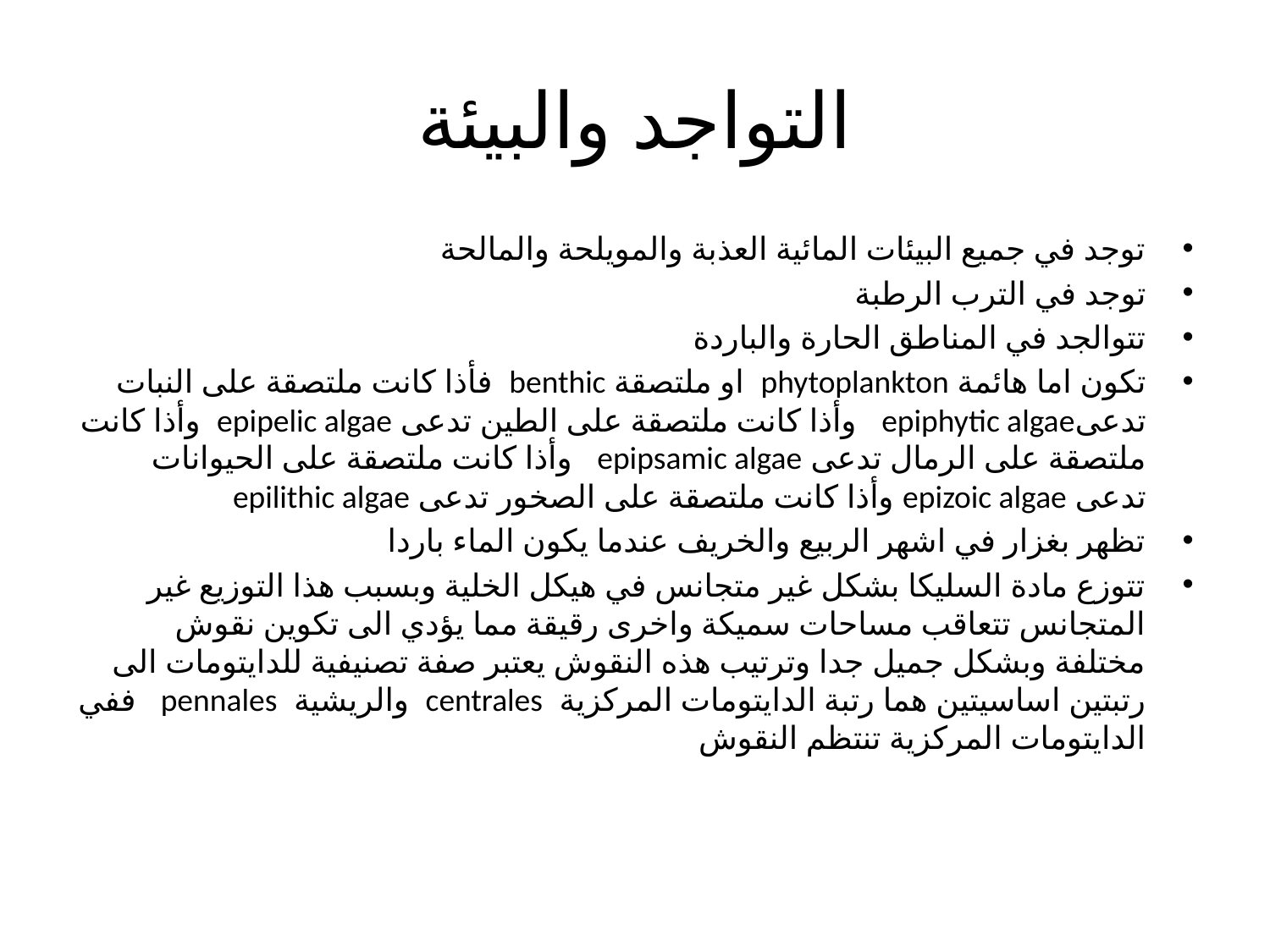

# التواجد والبيئة
توجد في جميع البيئات المائية العذبة والمويلحة والمالحة
توجد في الترب الرطبة
تتوالجد في المناطق الحارة والباردة
تكون اما هائمة phytoplankton  او ملتصقة benthic  فأذا كانت ملتصقة على النبات تدعىepiphytic algae   وأذا كانت ملتصقة على الطين تدعى epipelic algae  وأذا كانت ملتصقة على الرمال تدعى epipsamic algae   وأذا كانت ملتصقة على الحيوانات تدعى epizoic algae وأذا كانت ملتصقة على الصخور تدعى epilithic algae
تظهر بغزار في اشهر الربيع والخريف عندما يكون الماء باردا
تتوزع مادة السليكا بشكل غير متجانس في هيكل الخلية وبسبب هذا التوزيع غير المتجانس تتعاقب مساحات سميكة واخرى رقيقة مما يؤدي الى تكوين نقوش مختلفة وبشكل جميل جدا وترتيب هذه النقوش يعتبر صفة تصنيفية للدايتومات الى رتبتين اساسيتين هما رتبة الدايتومات المركزية  centrales  والريشية  pennales   ففي الدايتومات المركزية تنتظم النقوش